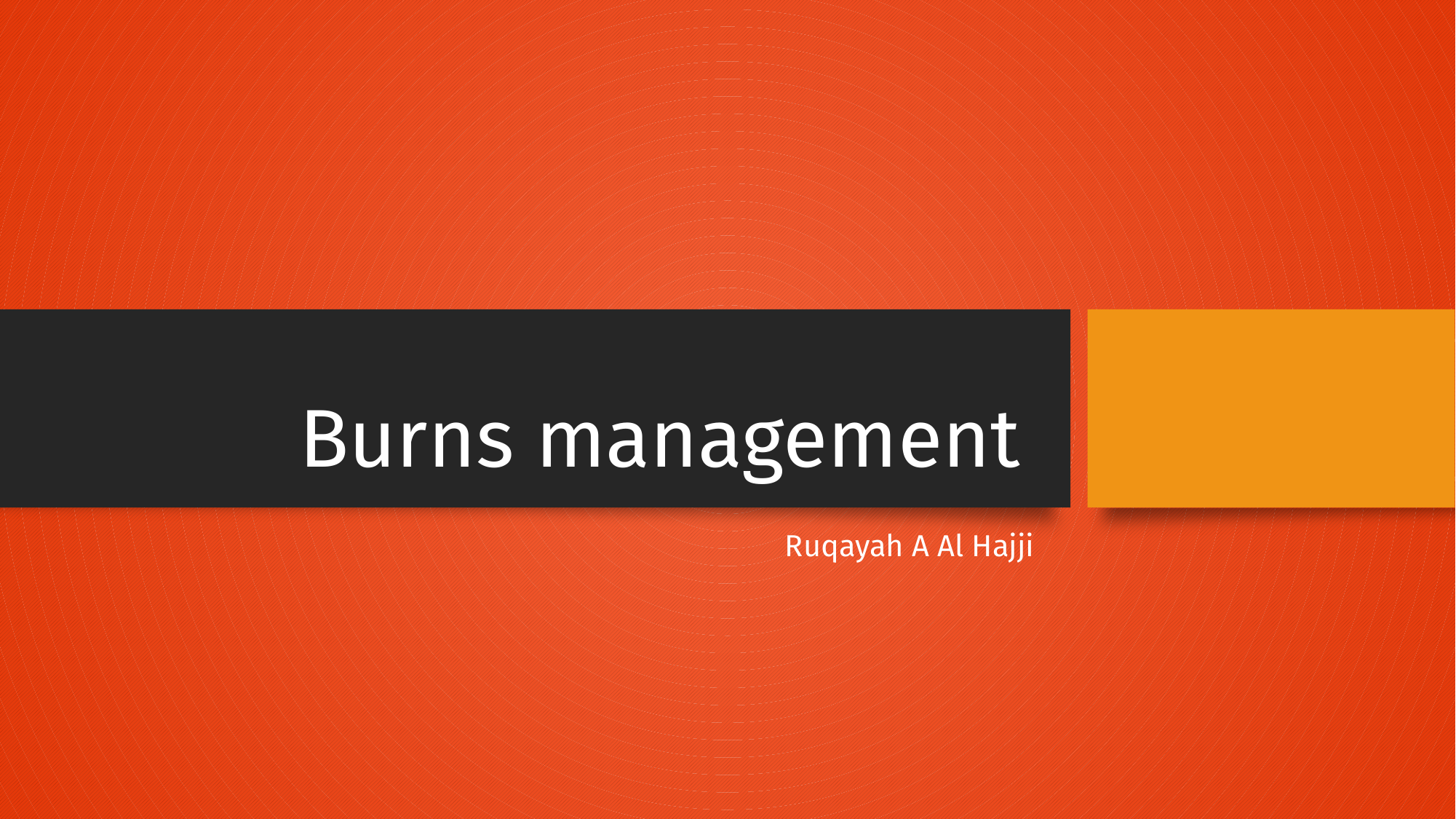

# Burns management
Ruqayah A Al Hajji